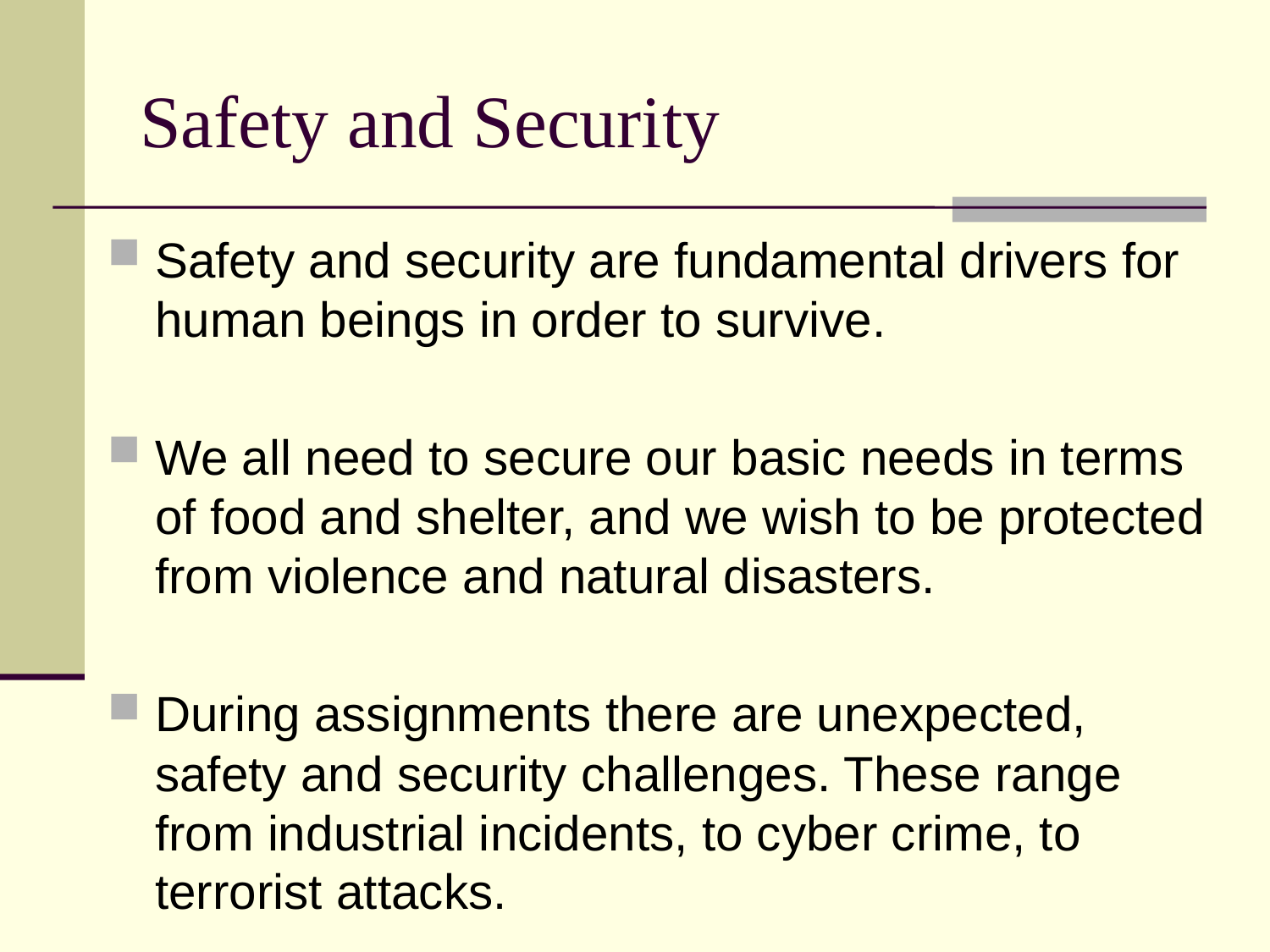

# Safety and Security
Safety and security are fundamental drivers for human beings in order to survive.

We all need to secure our basic needs in terms of food and shelter, and we wish to be protected from violence and natural disasters.

During assignments there are unexpected, safety and security challenges. These range from industrial incidents, to cyber crime, to terrorist attacks.